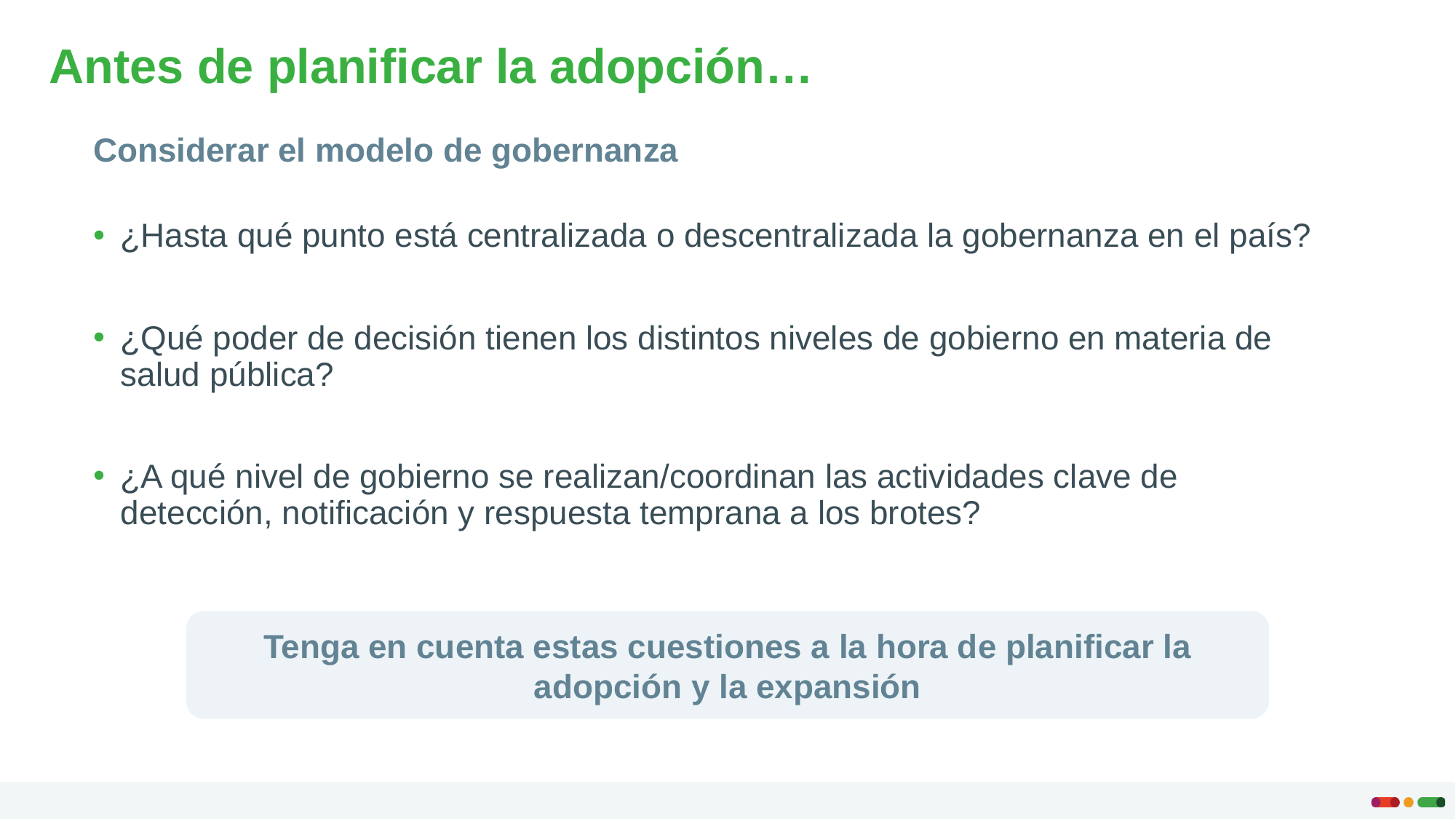

# Antes de planificar la adopción…
Considerar el modelo de gobernanza

¿Hasta qué punto está centralizada o descentralizada la gobernanza en el país?

¿Qué poder de decisión tienen los distintos niveles de gobierno en materia de salud pública?

¿A qué nivel de gobierno se realizan/coordinan las actividades clave de detección, notificación y respuesta temprana a los brotes?

Tenga en cuenta estas cuestiones a la hora de planificar la adopción y la expansión